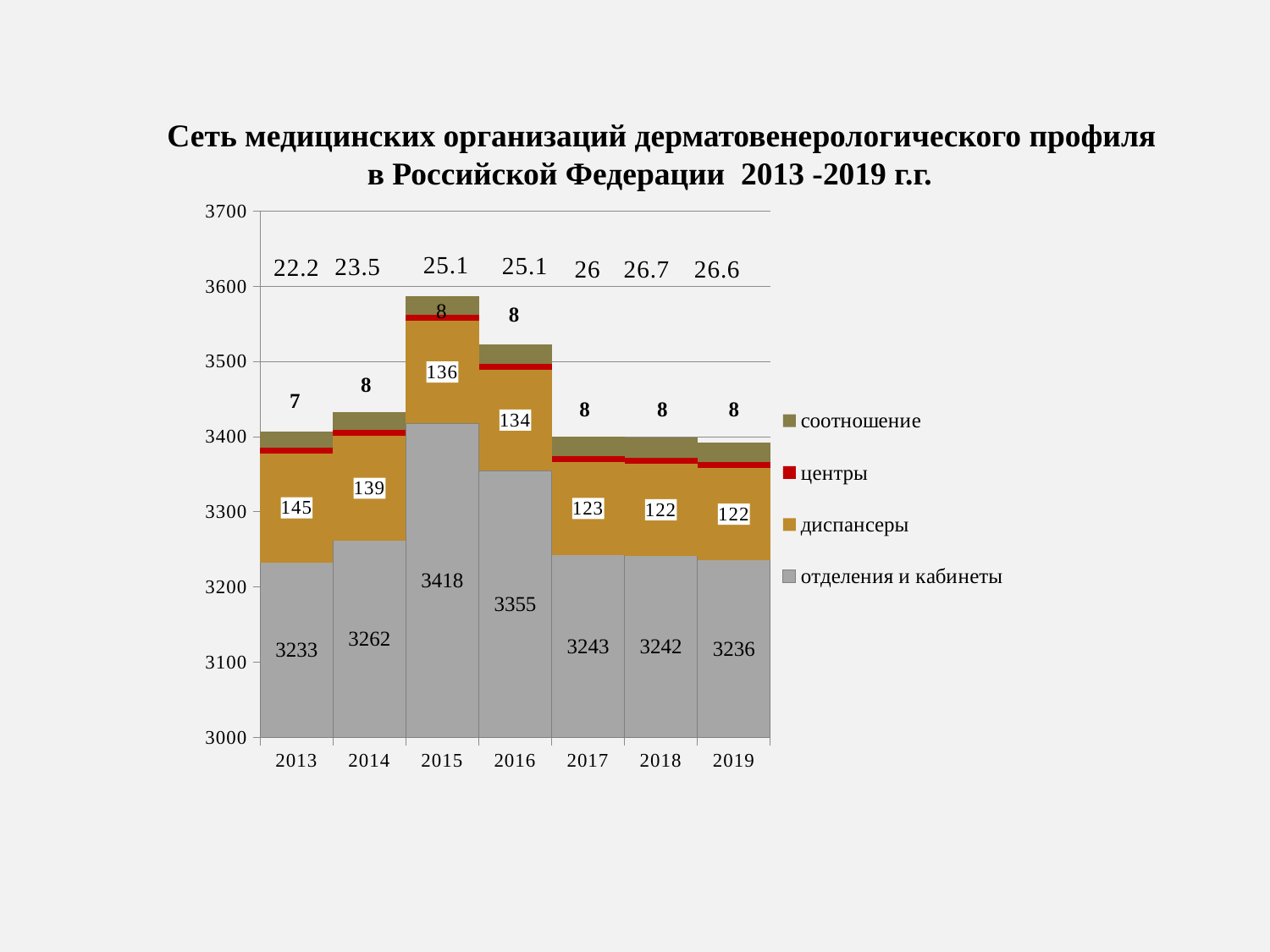

Сеть медицинских организаций дерматовенерологического профиля в Российской Федерации  2013 -2019 г.г.

### Chart

| Category | отделения и кабинеты | диспансеры | центры | соотношение |
|---|---|---|---|---|
| 2013 | 3233.0 | 145.0 | 7.0 | 22.2 |
| 2014 | 3262.0 | 139.0 | 8.0 | 23.5 |
| 2015 | 3418.0 | 136.0 | 8.0 | 25.1 |
| 2016 | 3355.0 | 134.0 | 8.0 | 25.1 |
| 2017 | 3243.0 | 123.0 | 8.0 | 26.0 |
| 2018 | 3242.0 | 122.0 | 8.0 | 26.7 |
| 2019 | 3236.0 | 122.0 | 8.0 | 26.6 |